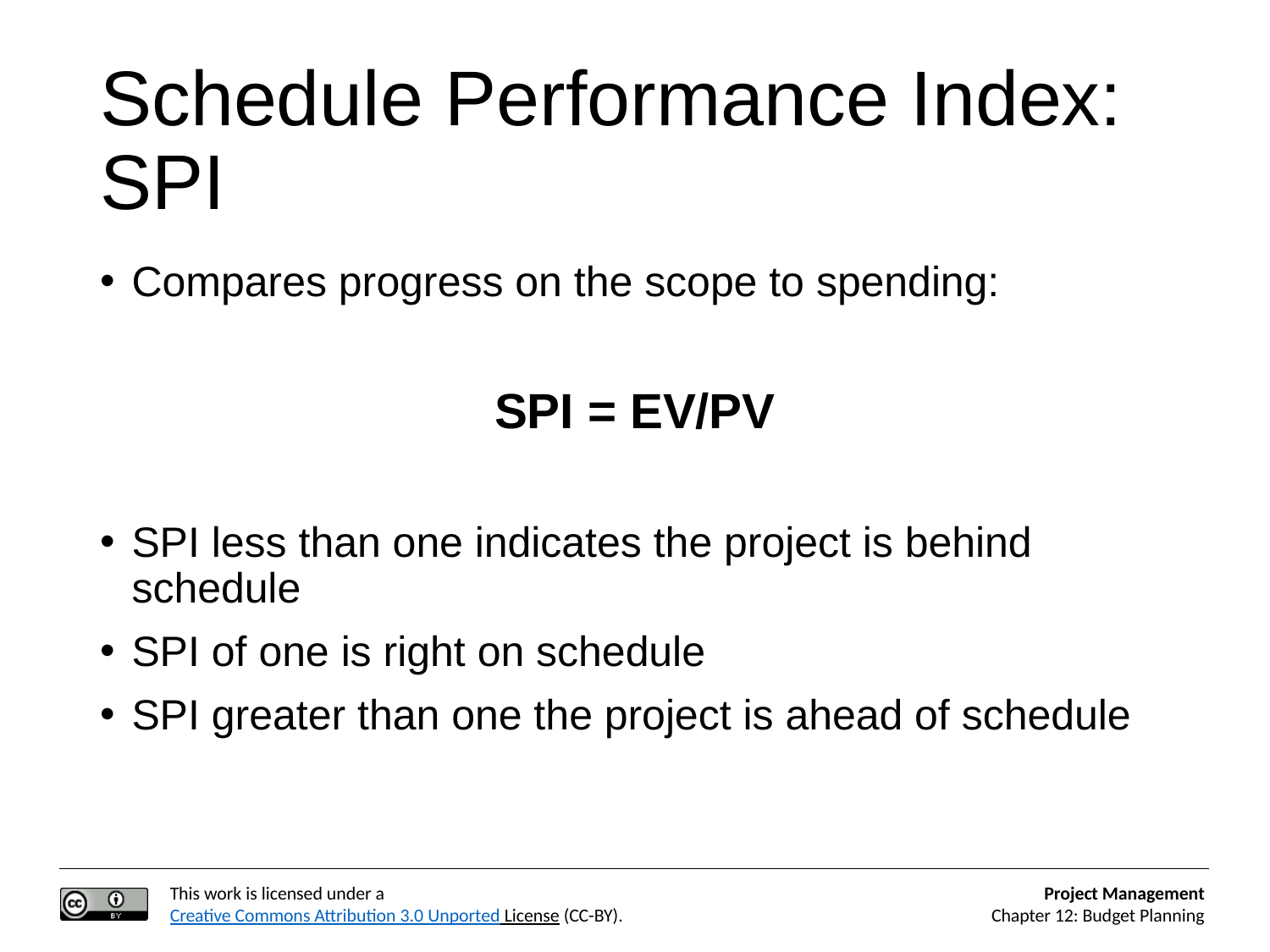

# Schedule Performance Index: SPI
Compares progress on the scope to spending:

SPI = EV/PV

SPI less than one indicates the project is behind schedule
SPI of one is right on schedule
SPI greater than one the project is ahead of schedule